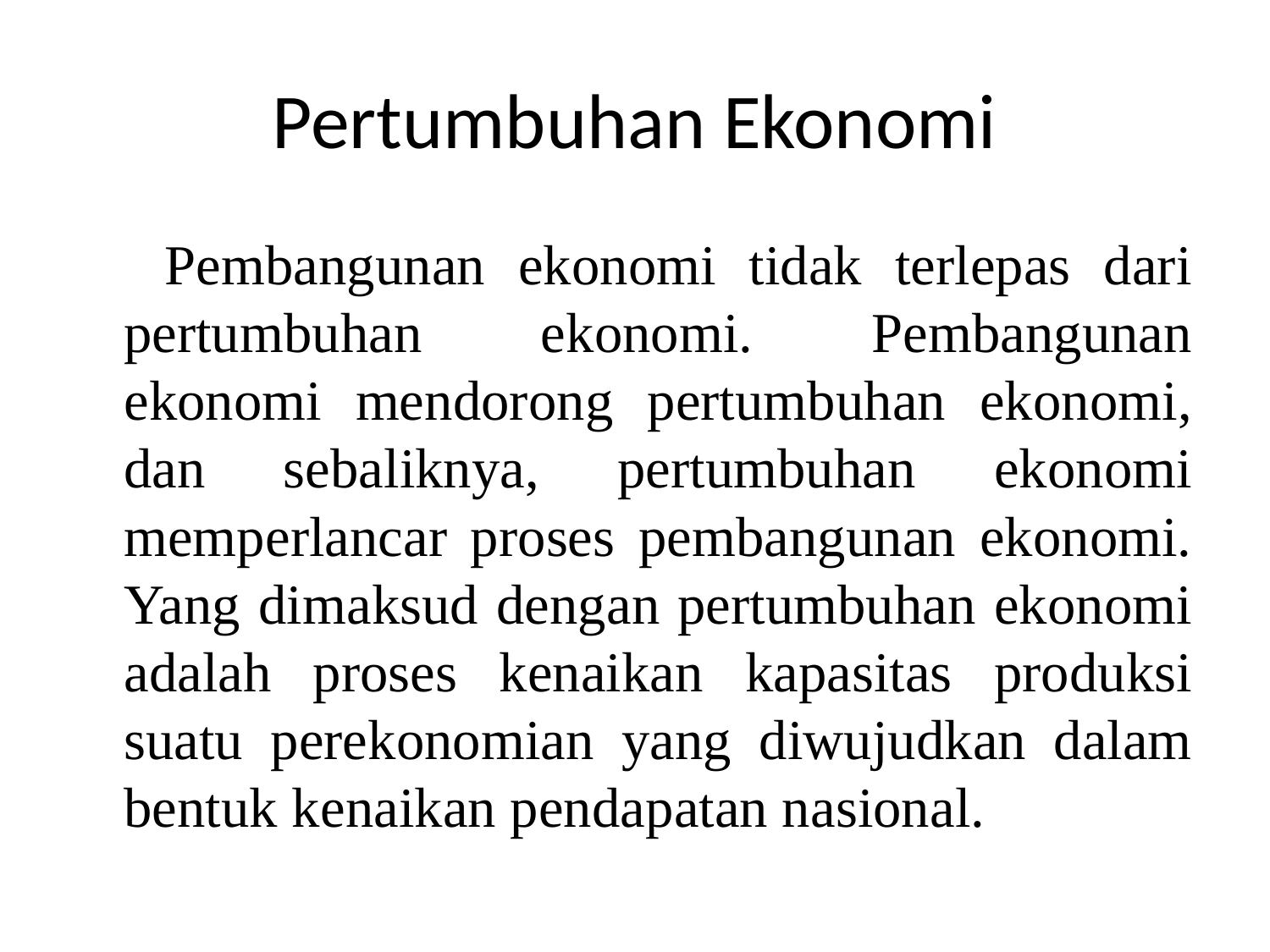

# Pertumbuhan Ekonomi
    Pembangunan ekonomi tidak terlepas dari pertumbuhan ekonomi. Pembangunan ekonomi mendorong pertumbuhan ekonomi, dan sebaliknya, pertumbuhan ekonomi memperlancar proses pembangunan ekonomi. Yang dimaksud dengan pertumbuhan ekonomi adalah proses kenaikan kapasitas produksi suatu perekonomian yang diwujudkan dalam bentuk kenaikan pendapatan nasional.